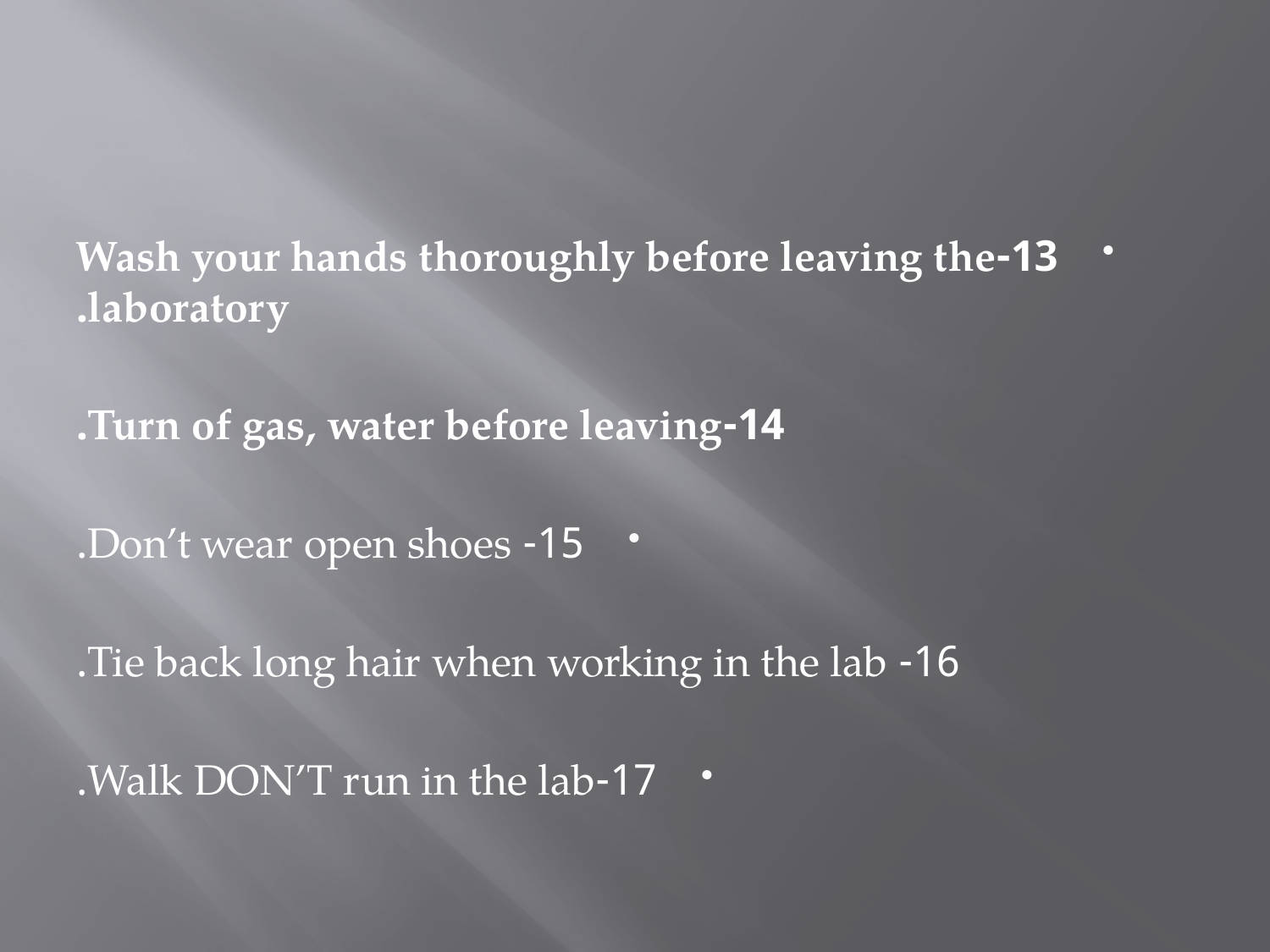

#
13-Wash your hands thoroughly before leaving the laboratory.

14-Turn of gas, water before leaving.

15- Don’t wear open shoes.

16- Tie back long hair when working in the lab.

17-Walk DON’T run in the lab.